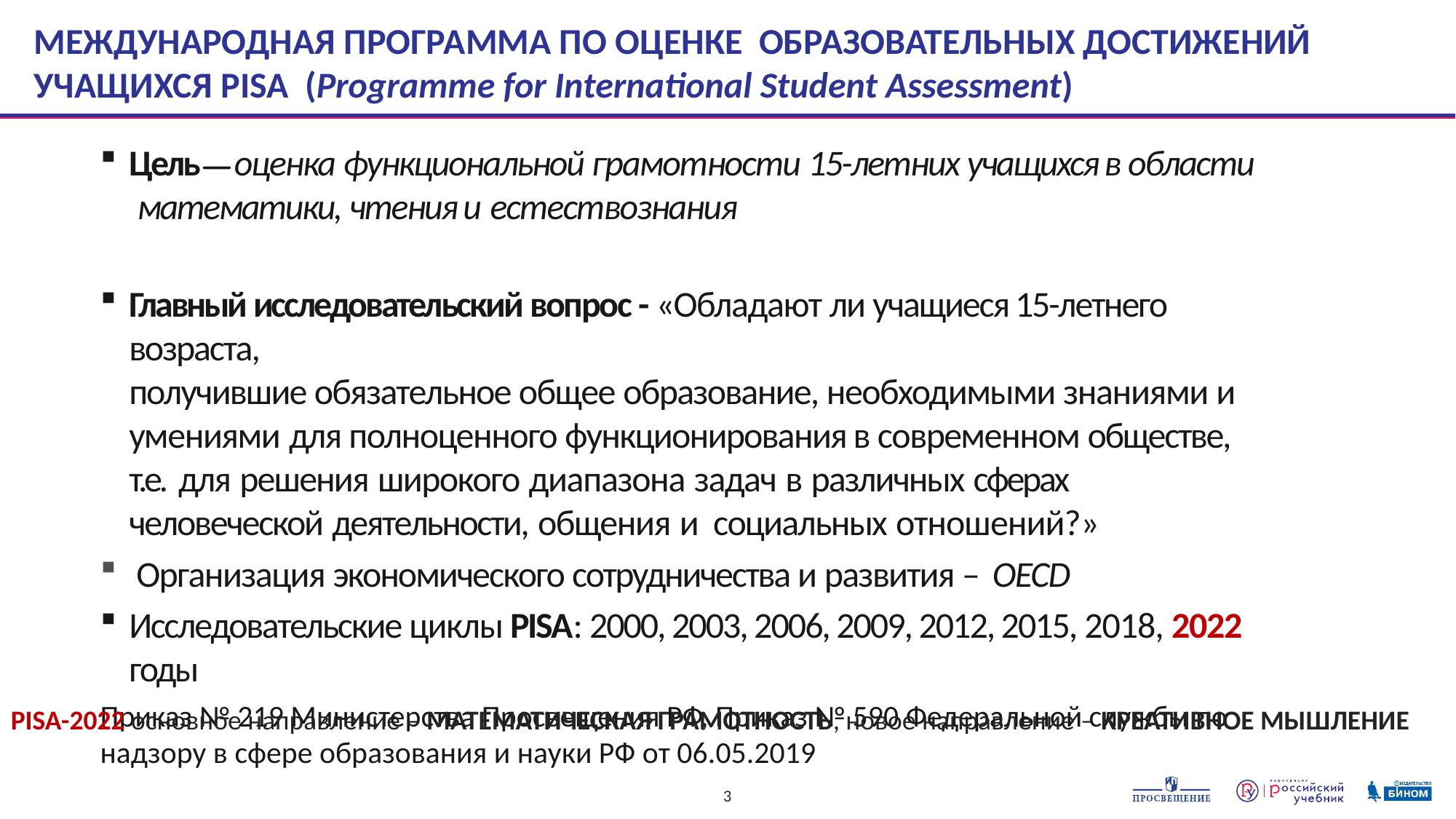

# МЕЖДУНАРОДНАЯ ПРОГРАММА ПО ОЦЕНКЕ  ОБРАЗОВАТЕЛЬНЫХ ДОСТИЖЕНИЙ УЧАЩИХСЯ PISA  (Programme for International Student Assessment)
Цель    ̶ оценка функциональной грамотности 15-летних учащихся в области  математики, чтения и естествознания

Главный исследовательский вопрос - «Обладают ли учащиеся 15-летнего возраста,
получившие обязательное общее образование, необходимыми знаниями и умениями для полноценного функционирования в современном обществе, т.е.  для решения широкого диапазона задач в различных сферах человеческой деятельности, общения и  социальных отношений?»
Организация экономического сотрудничества и развития – OECD
Исследовательские циклы PISA: 2000, 2003, 2006, 2009, 2012, 2015, 2018, 2022 годы
Приказ № 219 Министерства Просвещения РФ, Приказ № 590 Федеральной службы по надзору в сфере образования и науки РФ от 06.05.2019

PISA-2022 основное направление – МАТЕМАТИЧЕСКАЯ ГРАМОТНОСТЬ, новое направление – КРЕАТИВНОЕ МЫШЛЕНИЕ